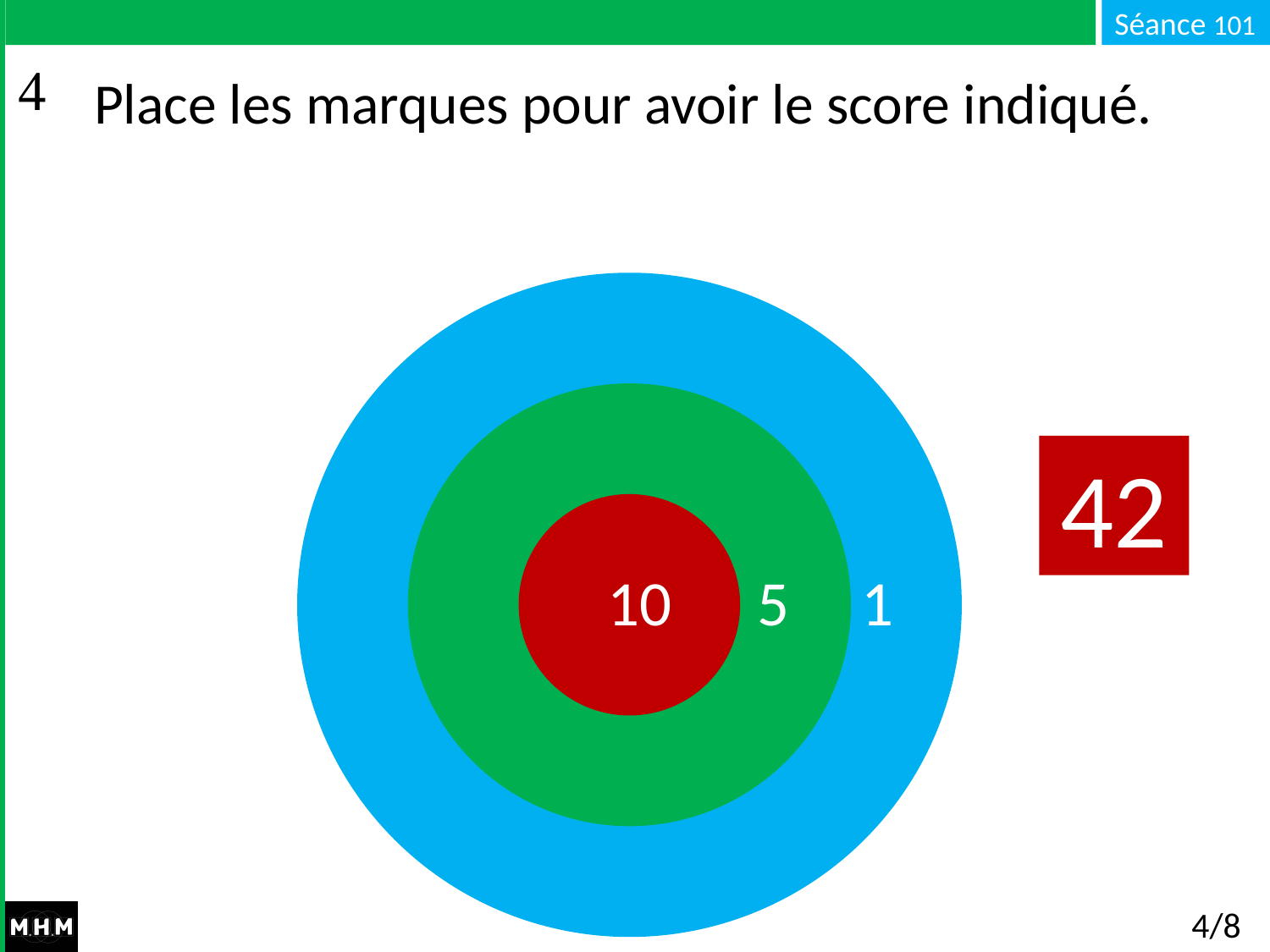

# Place les marques pour avoir le score indiqué.

42
10      5     1
4/8